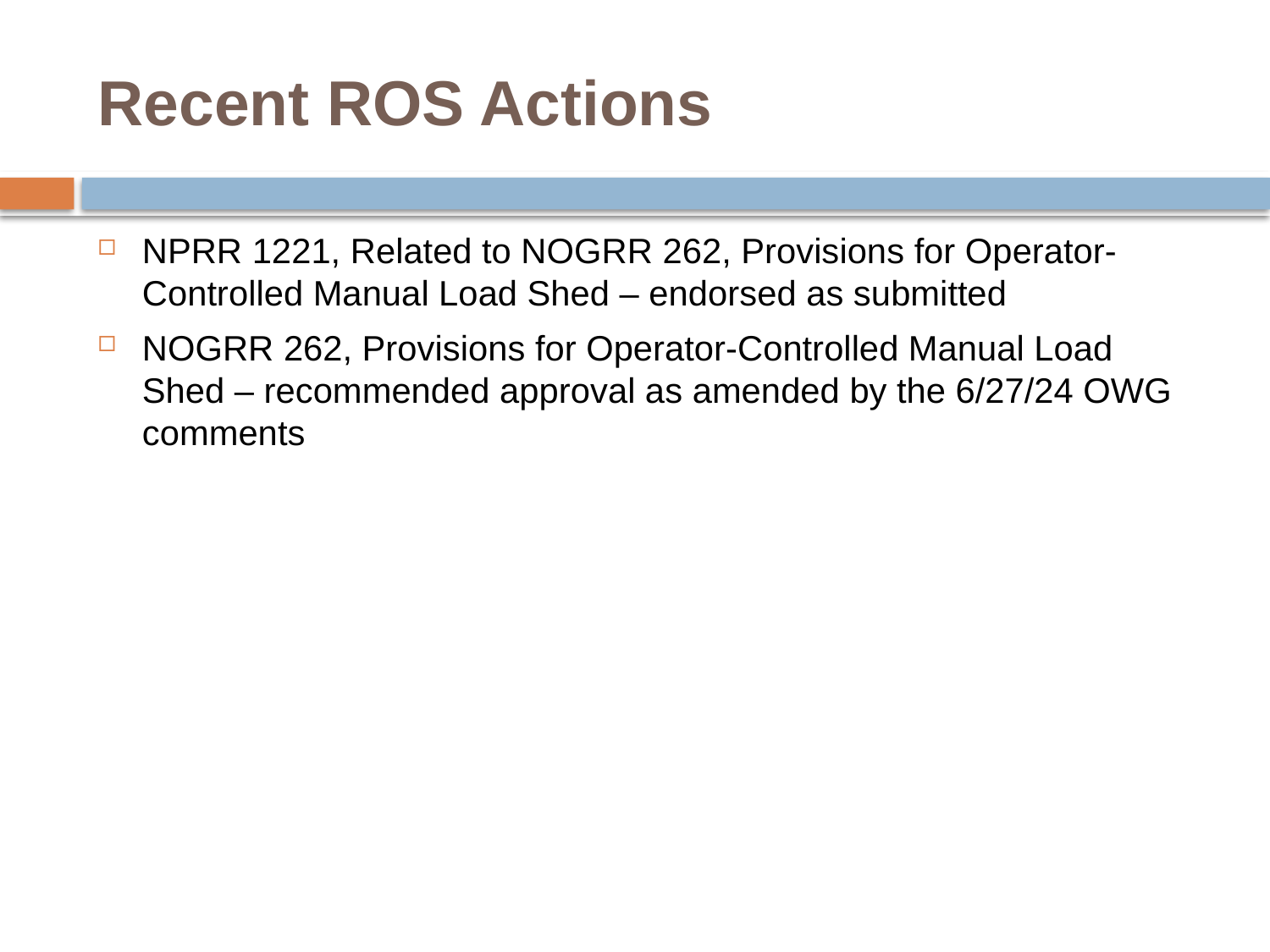

# Recent ROS Actions
NPRR 1221, Related to NOGRR 262, Provisions for Operator-Controlled Manual Load Shed – endorsed as submitted
NOGRR 262, Provisions for Operator-Controlled Manual Load Shed – recommended approval as amended by the 6/27/24 OWG comments